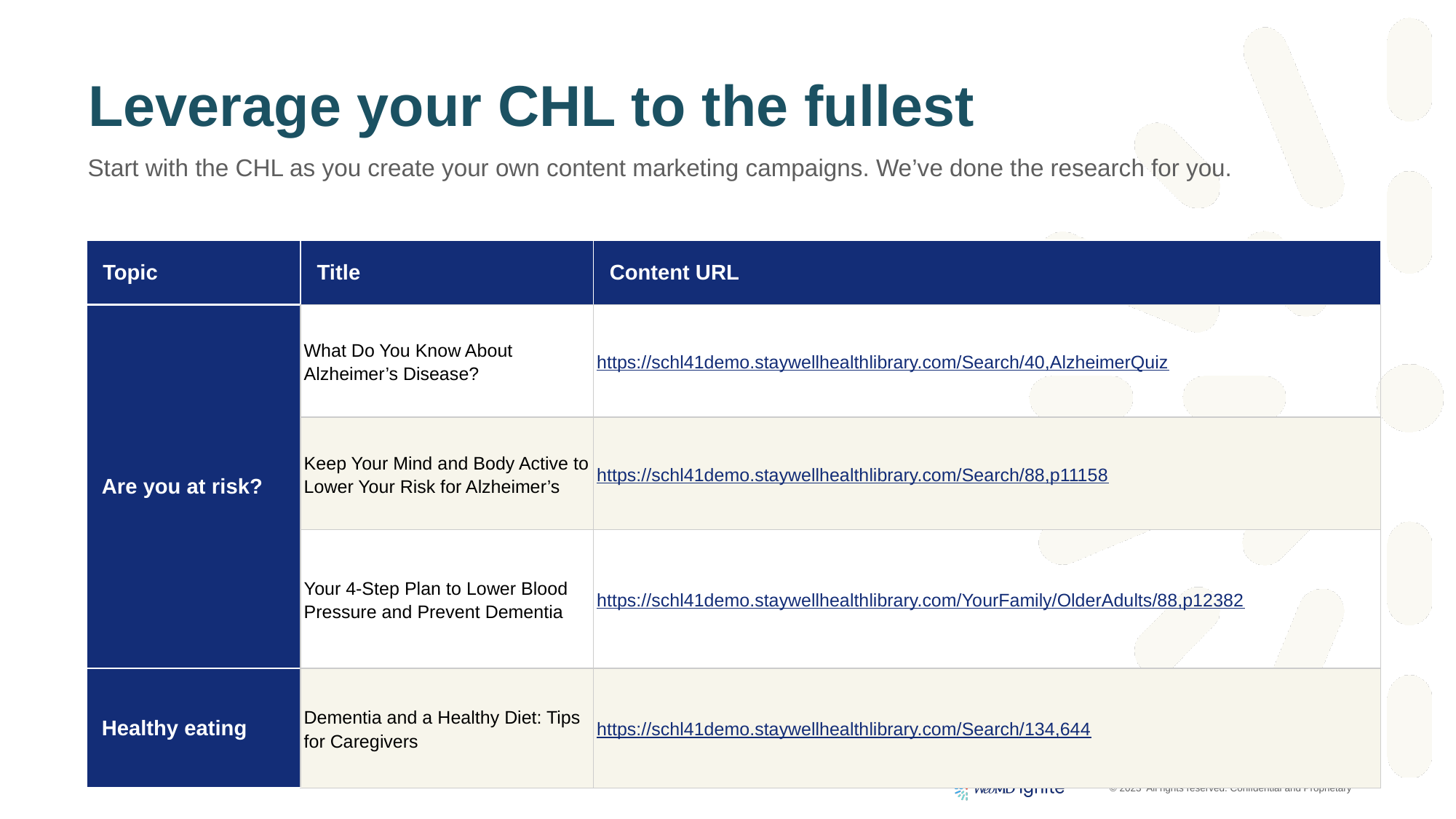

# Leverage your CHL to the fullest
Start with the CHL as you create your own content marketing campaigns. We’ve done the research for you.
| Topic | Title | Content URL |
| --- | --- | --- |
| Are you at risk? | What Do You Know About Alzheimer’s Disease? | https://schl41demo.staywellhealthlibrary.com/Search/40,AlzheimerQuiz |
|  | Keep Your Mind and Body Active to Lower Your Risk for Alzheimer’s | https://schl41demo.staywellhealthlibrary.com/Search/88,p11158 |
|  | Your 4-Step Plan to Lower Blood Pressure and Prevent Dementia | https://schl41demo.staywellhealthlibrary.com/YourFamily/OlderAdults/88,p12382 |
| Healthy eating | Dementia and a Healthy Diet: Tips for Caregivers | https://schl41demo.staywellhealthlibrary.com/Search/134,644 |